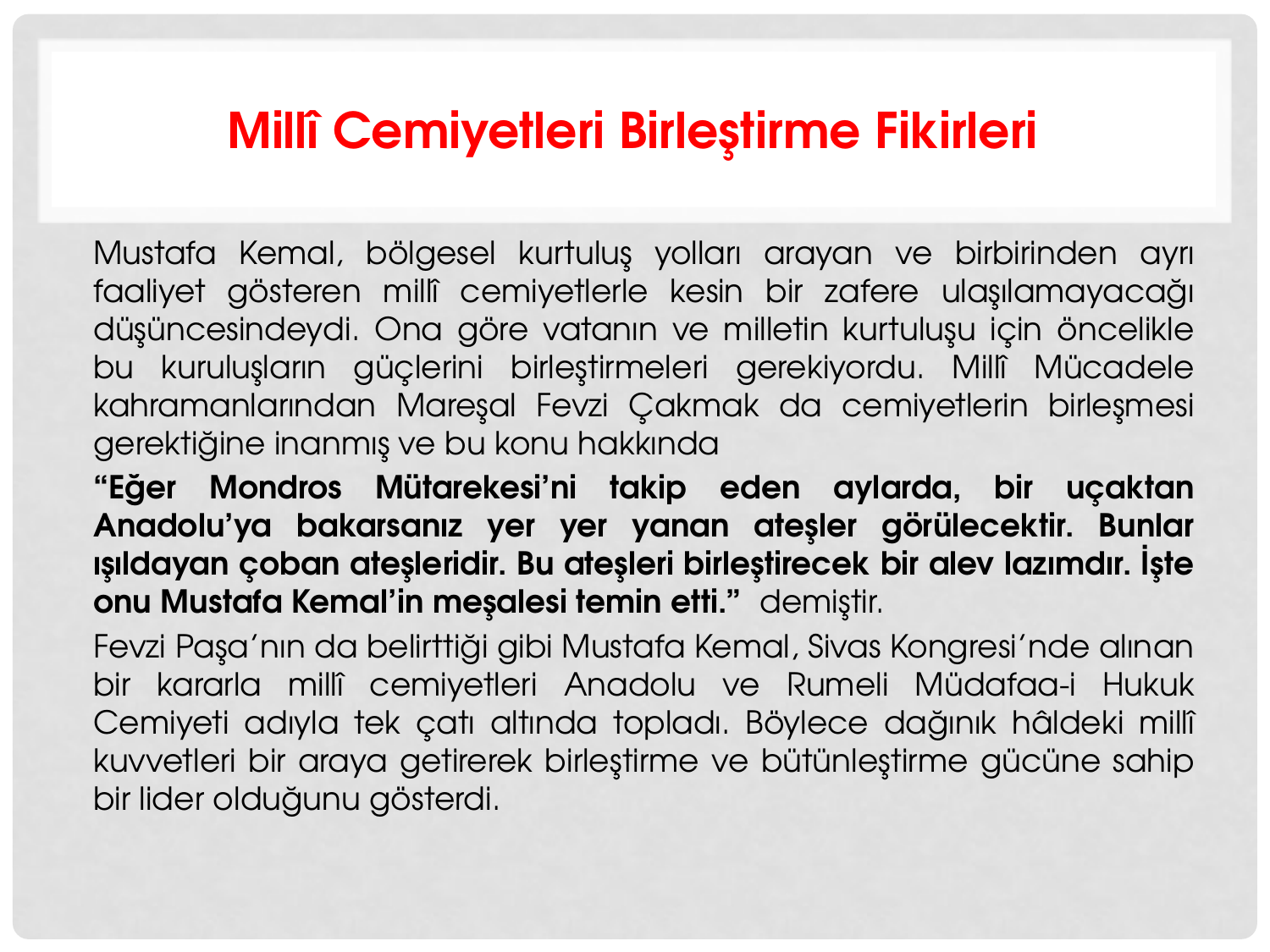

# Millî Cemiyetleri Birleştirme Fikirleri
Mustafa Kemal, bölgesel kurtuluş yolları arayan ve birbirinden ayrı faaliyet gösteren millî cemiyetlerle kesin bir zafere ulaşılamayacağı düşüncesindeydi. Ona göre vatanın ve milletin kurtuluşu için öncelikle bu kuruluşların güçlerini birleştirmeleri gerekiyordu. Millî Mücadele kahramanlarından Mareşal Fevzi Çakmak da cemiyetlerin birleşmesi gerektiğine inanmış ve bu konu hakkında
“Eğer Mondros Mütarekesi’ni takip eden aylarda, bir uçaktan Anadolu’ya bakarsanız yer yer yanan ateşler görülecektir. Bunlar ışıldayan çoban ateşleridir. Bu ateşleri birleştirecek bir alev lazımdır. İşte onu Mustafa Kemal’in meşalesi temin etti.”  demiştir.
Fevzi Paşa’nın da belirttiği gibi Mustafa Kemal, Sivas Kongresi’nde alınan bir kararla millî cemiyetleri Anadolu ve Rumeli Müdafaa-i Hukuk Cemiyeti adıyla tek çatı altında topladı. Böylece dağınık hâldeki millî kuvvetleri bir araya getirerek birleştirme ve bütünleştirme gücüne sahip bir lider olduğunu gösterdi.